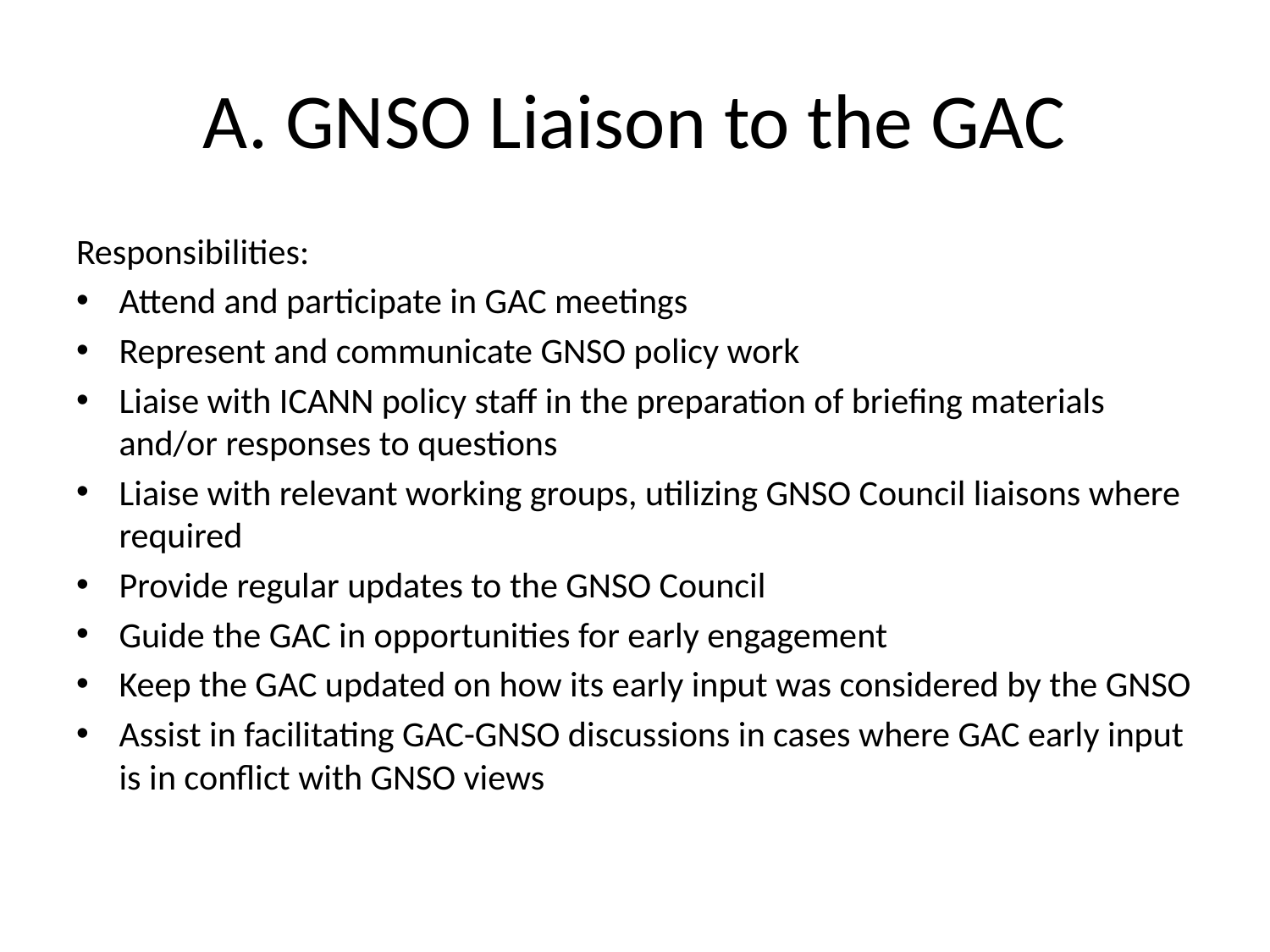

# A. GNSO Liaison to the GAC
Responsibilities:
Attend and participate in GAC meetings
Represent and communicate GNSO policy work
Liaise with ICANN policy staff in the preparation of briefing materials and/or responses to questions
Liaise with relevant working groups, utilizing GNSO Council liaisons where required
Provide regular updates to the GNSO Council
Guide the GAC in opportunities for early engagement
Keep the GAC updated on how its early input was considered by the GNSO
Assist in facilitating GAC-GNSO discussions in cases where GAC early input is in conflict with GNSO views